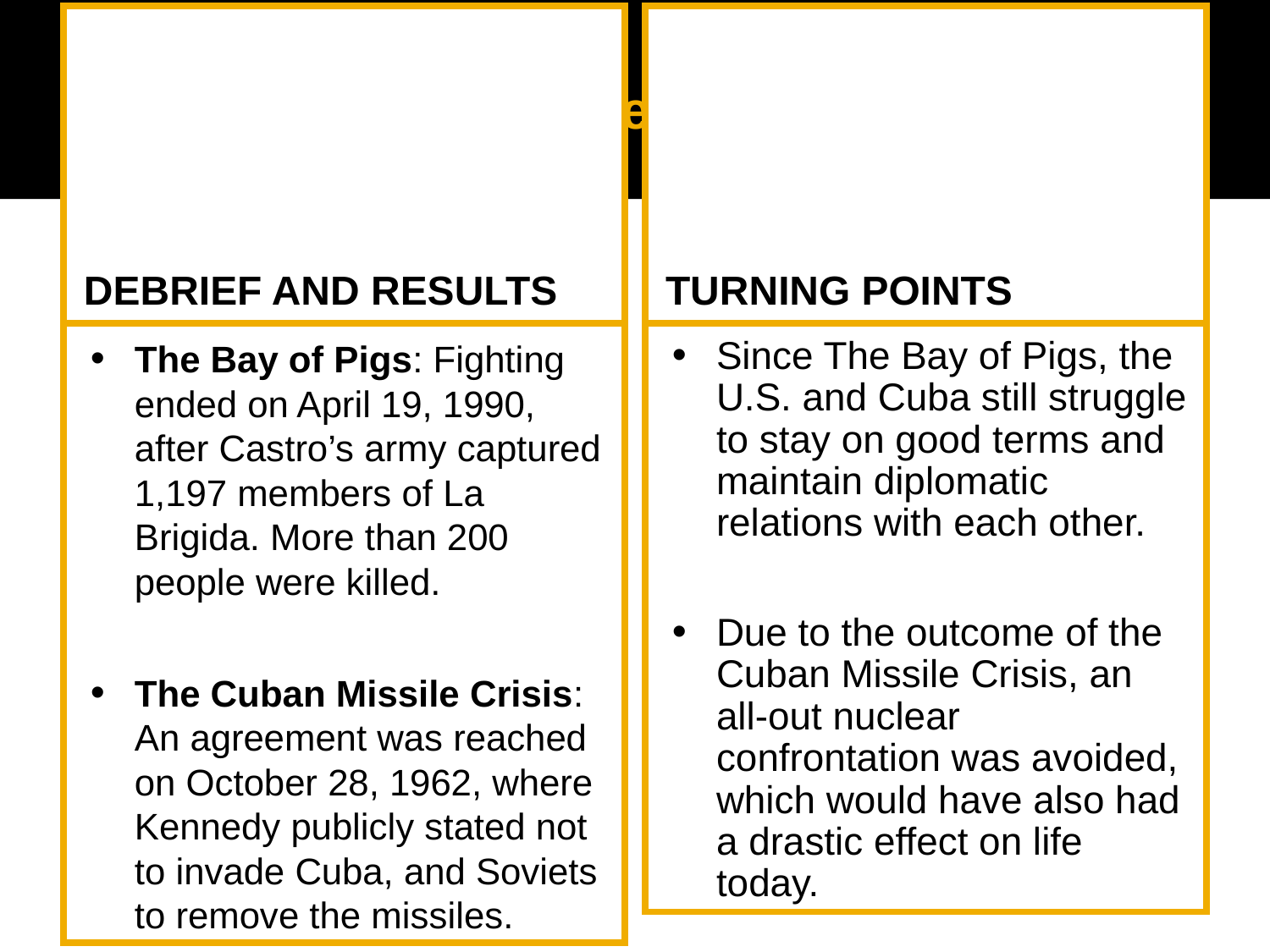

# The Bay of Pigs & The Cuban Missile Crisis
DEBRIEF AND RESULTS
TURNING POINTS
The Bay of Pigs: Fighting ended on April 19, 1990, after Castro’s army captured 1,197 members of La Brigida. More than 200 people were killed.

The Cuban Missile Crisis: An agreement was reached on October 28, 1962, where Kennedy publicly stated not to invade Cuba, and Soviets to remove the missiles.
Since The Bay of Pigs, the U.S. and Cuba still struggle to stay on good terms and maintain diplomatic relations with each other.

Due to the outcome of the Cuban Missile Crisis, an all-out nuclear confrontation was avoided, which would have also had a drastic effect on life today.